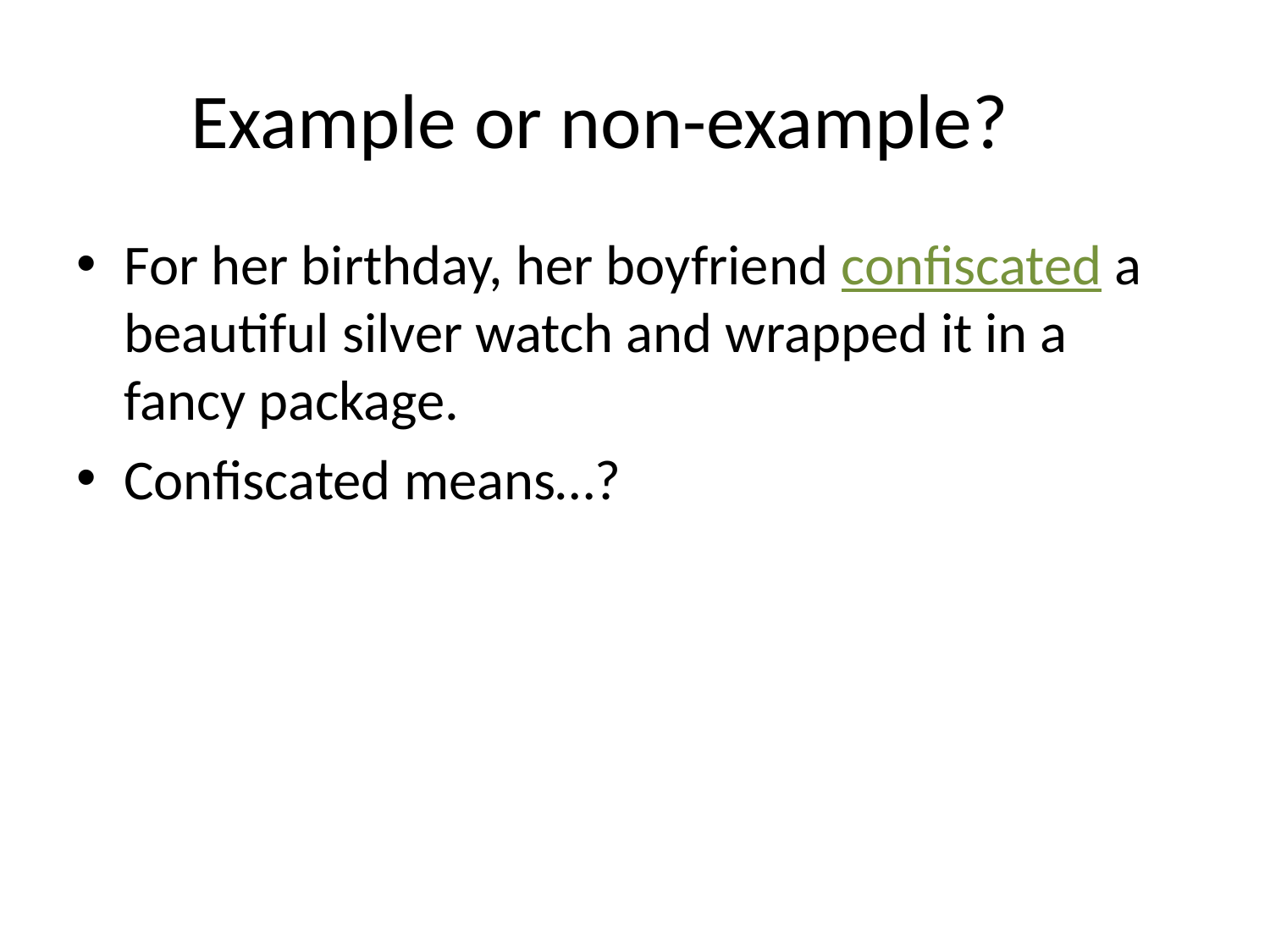

# Example or non-example?
For her birthday, her boyfriend confiscated a beautiful silver watch and wrapped it in a fancy package.
Confiscated means…?